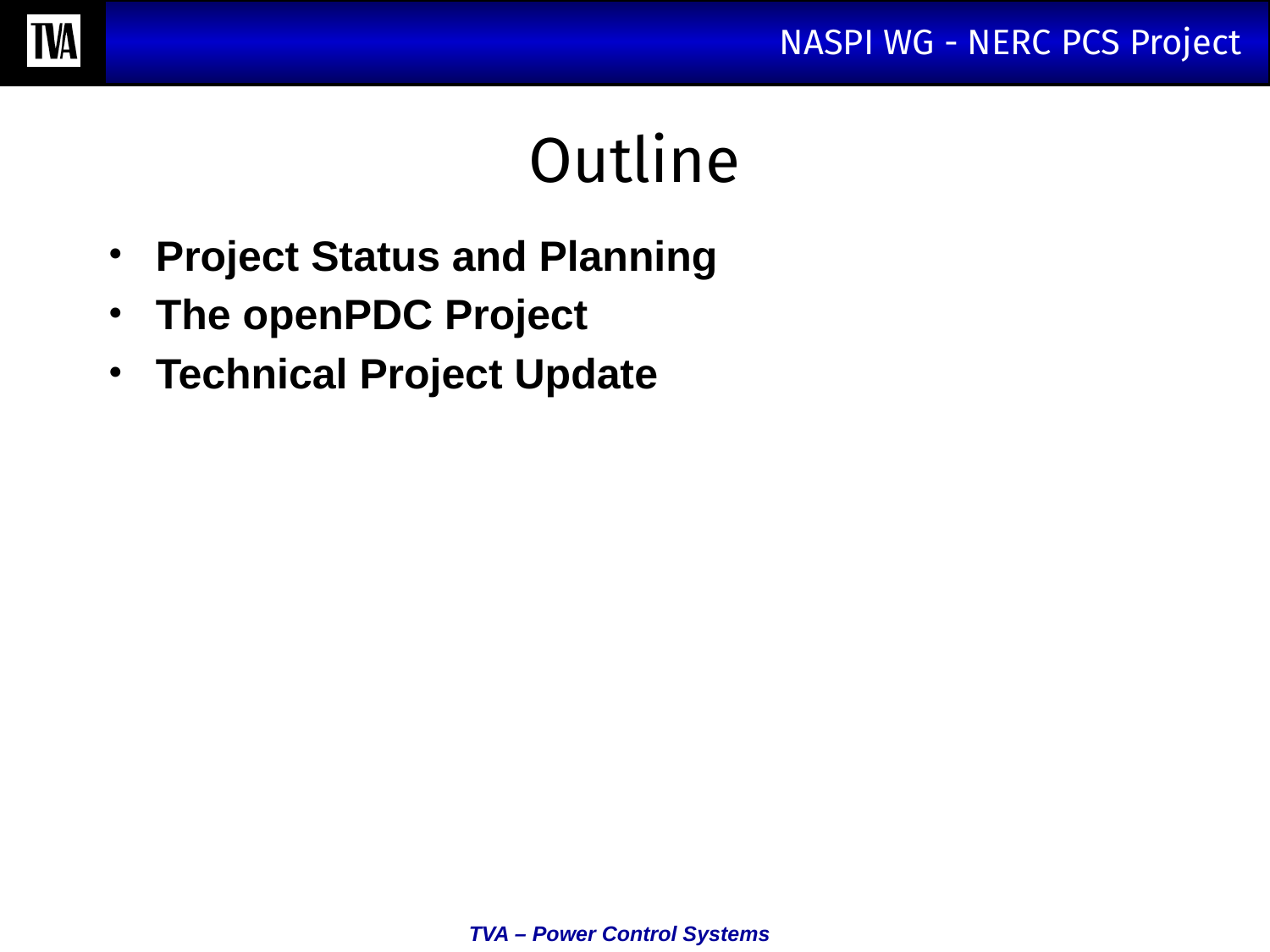

# Outline
Project Status and Planning
The openPDC Project
Technical Project Update